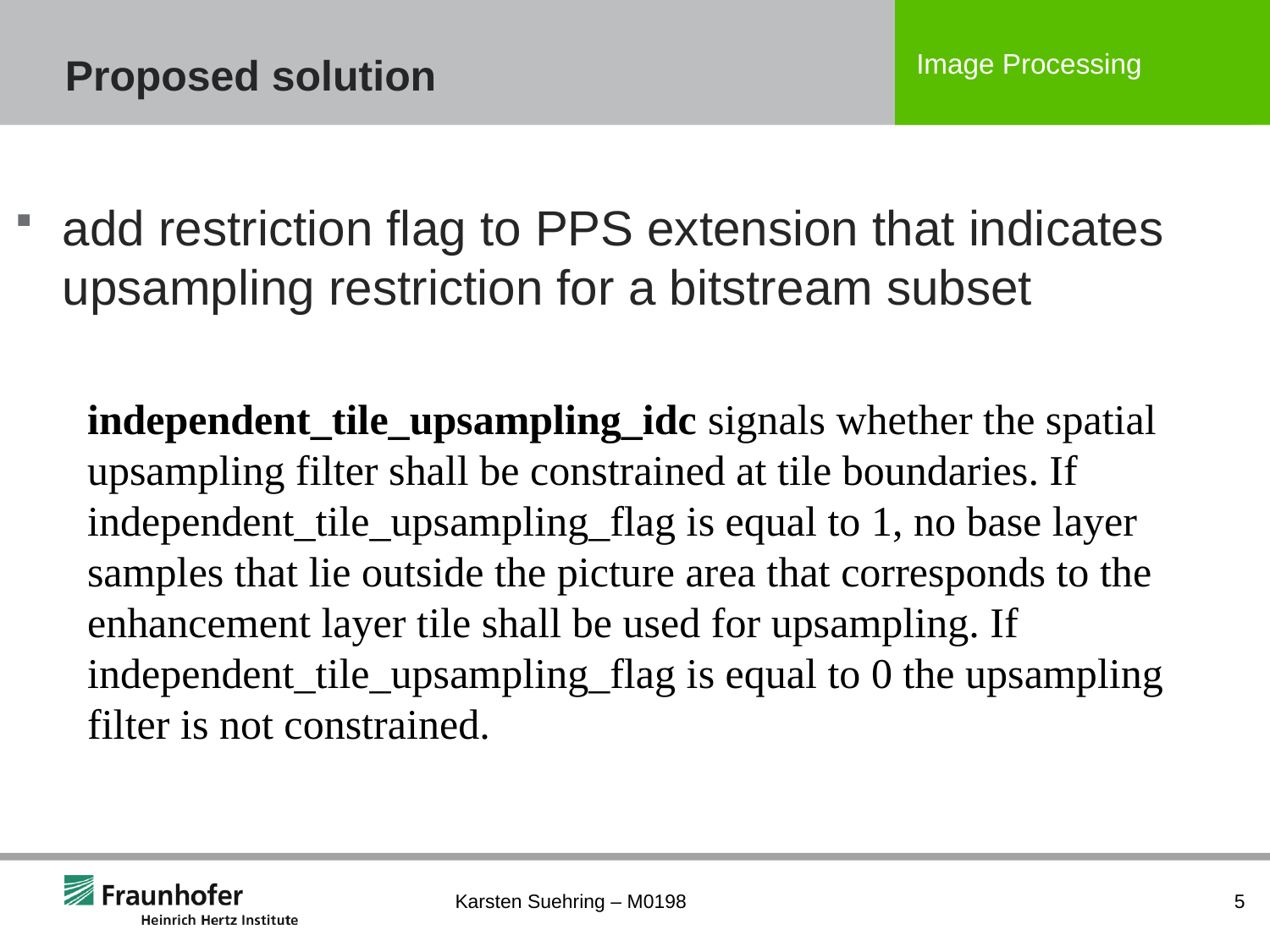

# Proposed solution
add restriction flag to PPS extension that indicates upsampling restriction for a bitstream subset
independent_tile_upsampling_idc signals whether the spatial upsampling filter shall be constrained at tile boundaries. If independent_tile_upsampling_flag is equal to 1, no base layer samples that lie outside the picture area that corresponds to the enhancement layer tile shall be used for upsampling. If independent_tile_upsampling_flag is equal to 0 the upsampling filter is not constrained.
Karsten Suehring – M0198
5